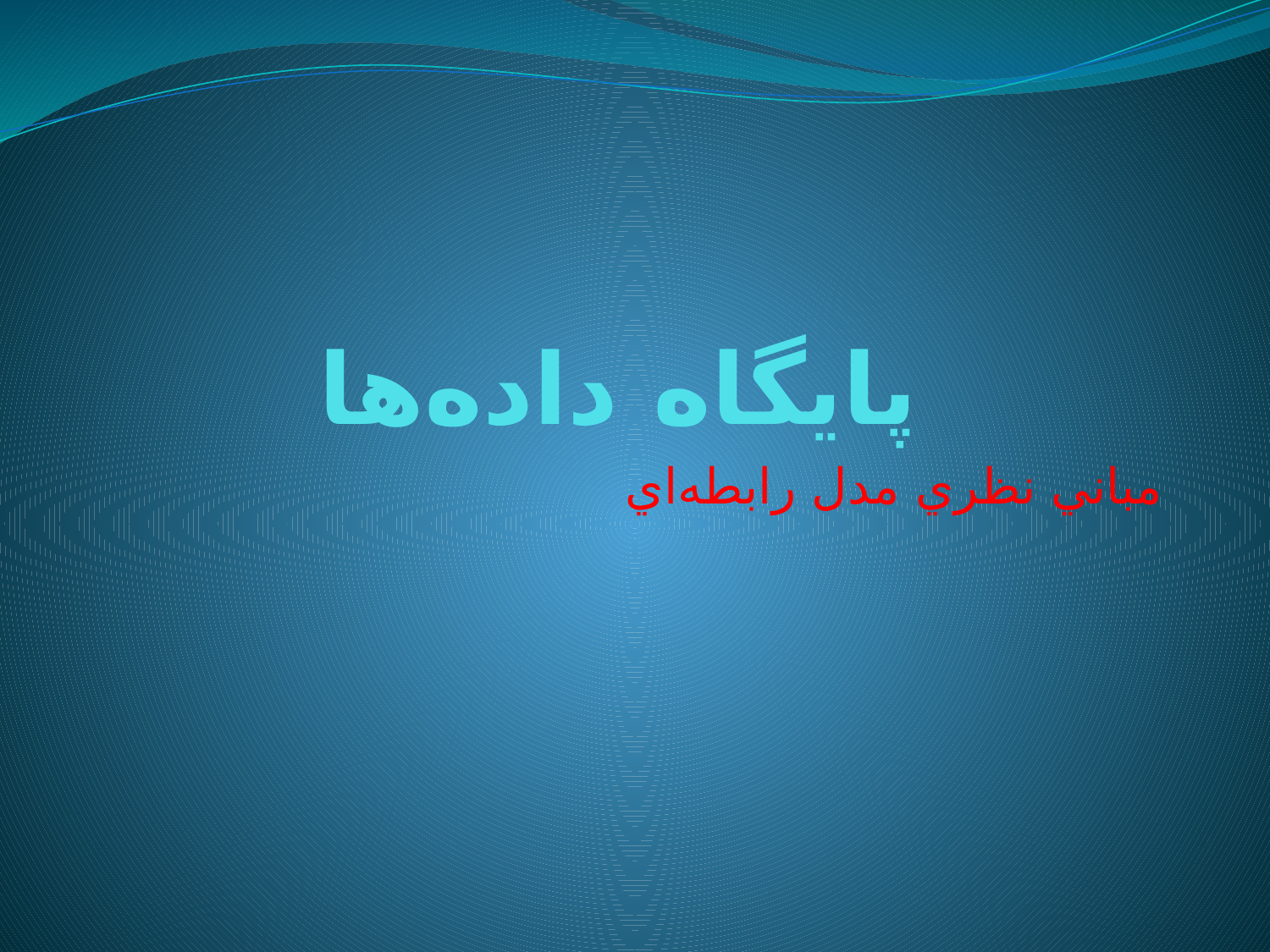

# پايگاه داده‌ها
مباني نظري مدل رابطه‌اي